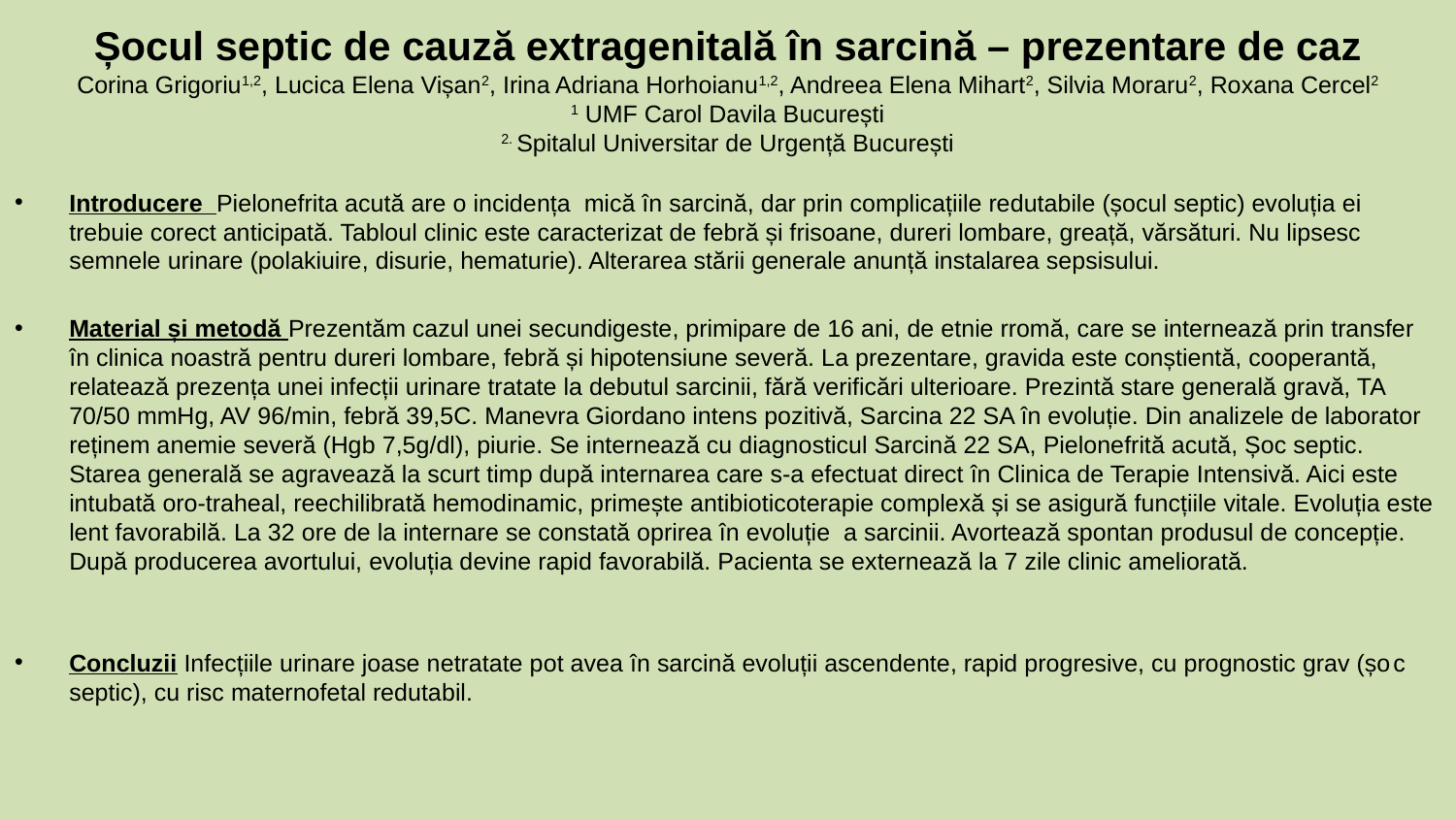

# Șocul septic de cauză extragenitală în sarcină – prezentare de caz Corina Grigoriu1,2, Lucica Elena Vișan2, Irina Adriana Horhoianu1,2, Andreea Elena Mihart2, Silvia Moraru2, Roxana Cercel2 1 UMF Carol Davila București 2. Spitalul Universitar de Urgență București
Introducere  Pielonefrita acută are o incidența  mică în sarcină, dar prin complicațiile redutabile (șocul septic) evoluția ei trebuie corect anticipată. Tabloul clinic este caracterizat de febră și frisoane, dureri lombare, greață, vărsături. Nu lipsesc semnele urinare (polakiuire, disurie, hematurie). Alterarea stării generale anunță instalarea sepsisului.

Material și metodă Prezentăm cazul unei secundigeste, primipare de 16 ani, de etnie rromă, care se internează prin transfer în clinica noastră pentru dureri lombare, febră și hipotensiune severă. La prezentare, gravida este conștientă, cooperantă, relatează prezența unei infecții urinare tratate la debutul sarcinii, fără verificări ulterioare. Prezintă stare generală gravă, TA 70/50 mmHg, AV 96/min, febră 39,5C. Manevra Giordano intens pozitivă, Sarcina 22 SA în evoluție. Din analizele de laborator reținem anemie severă (Hgb 7,5g/dl), piurie. Se internează cu diagnosticul Sarcină 22 SA, Pielonefrită acută, Șoc septic. Starea generală se agravează la scurt timp după internarea care s-a efectuat direct în Clinica de Terapie Intensivă. Aici este intubată oro-traheal, reechilibrată hemodinamic, primește antibioticoterapie complexă și se asigură funcțiile vitale. Evoluția este lent favorabilă. La 32 ore de la internare se constată oprirea în evoluție  a sarcinii. Avortează spontan produsul de concepție. După producerea avortului, evoluția devine rapid favorabilă. Pacienta se externează la 7 zile clinic ameliorată.

Concluzii Infecțiile urinare joase netratate pot avea în sarcină evoluții ascendente, rapid progresive, cu prognostic grav (șoc septic), cu risc maternofetal redutabil.